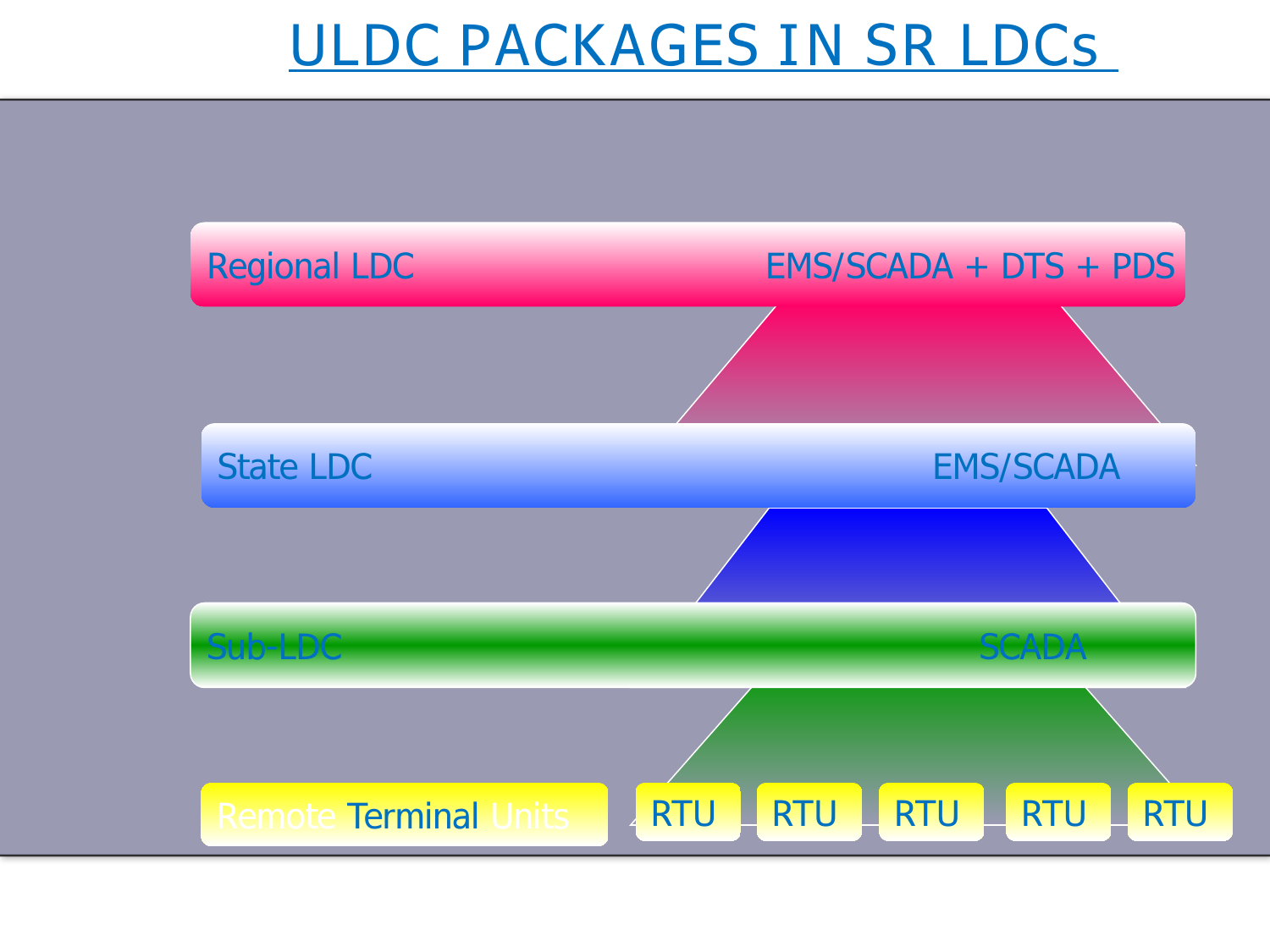

ULDC PACKAGES IN SR LDCs

Regional LDC                                EMS/SCADA + DTS + PDS

State LDC                                                   EMS/SCADA

Sub-LDC                                                          SCADA

Remote Terminal Units
RTU
RTU
RTU
RTU
RTU